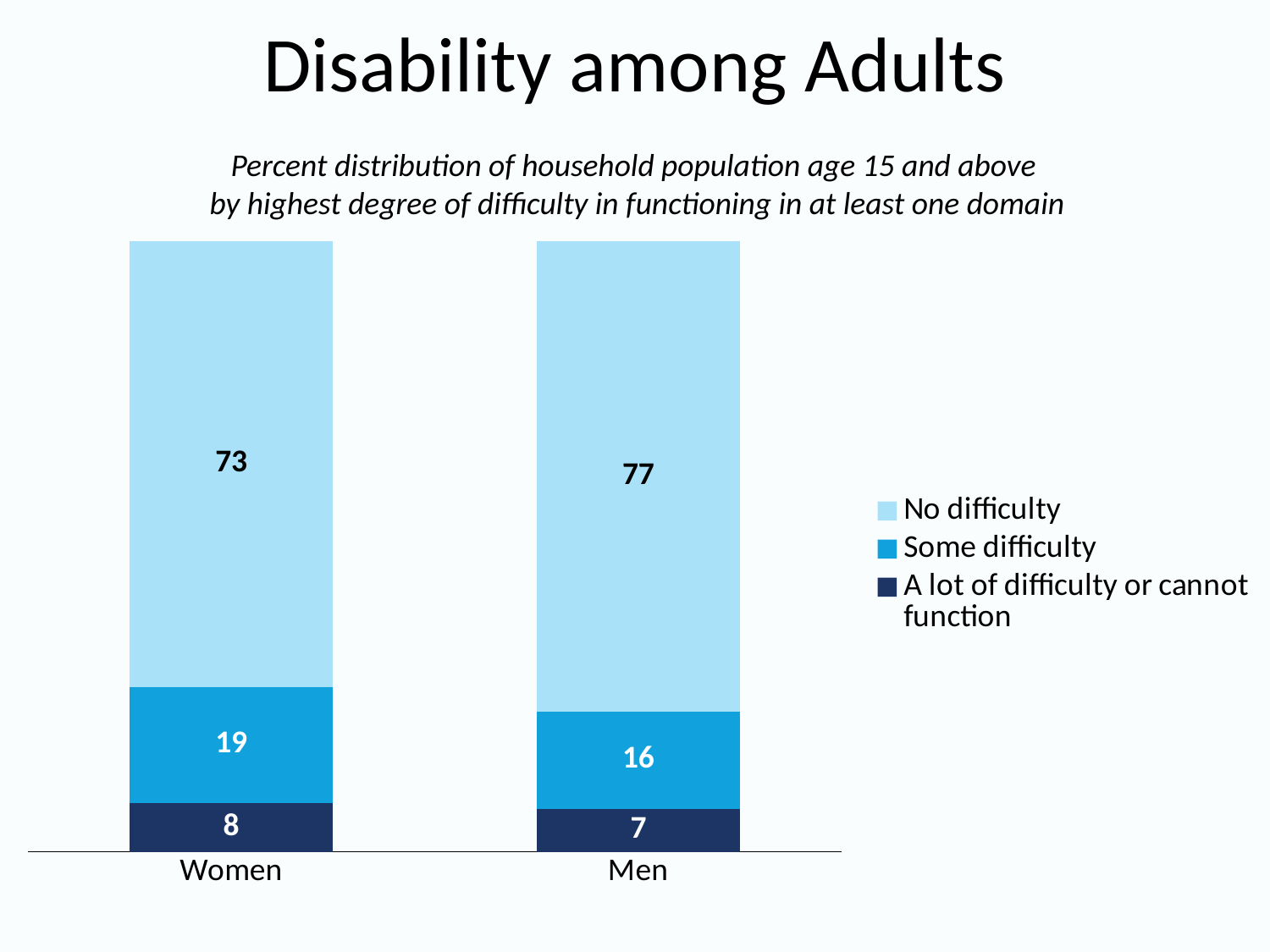

# Disability among Adults
Percent distribution of household population age 15 and above
by highest degree of difficulty in functioning in at least one domain

### Chart

| Category | A lot of difficulty or cannot function | Some difficulty | No difficulty |
|---|---|---|---|
| Women | 8.0 | 19.0 | 73.0 |
| Men | 7.0 | 16.0 | 77.0 |